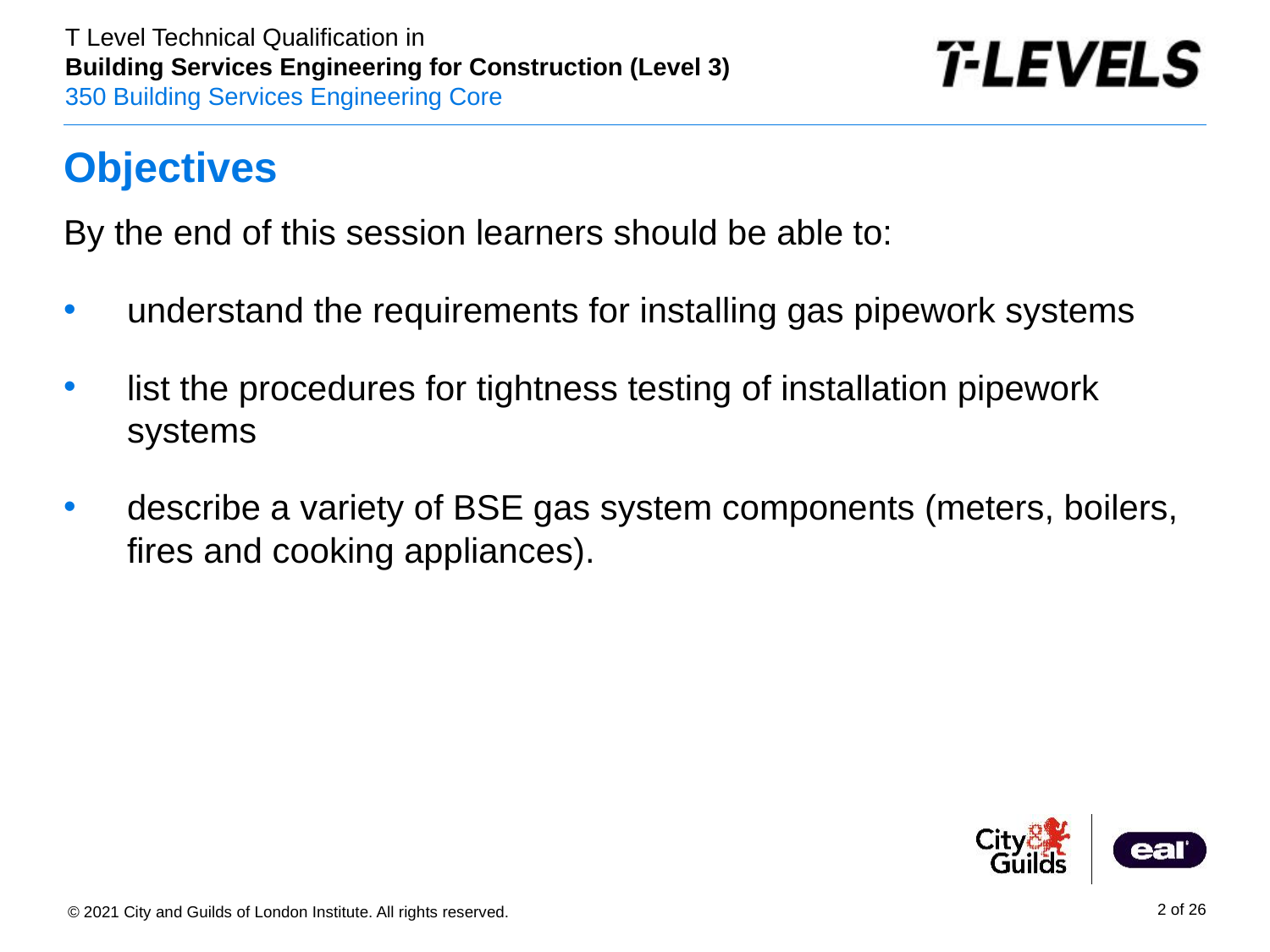

# Objectives
By the end of this session learners should be able to:
understand the requirements for installing gas pipework systems
list the procedures for tightness testing of installation pipework systems
describe a variety of BSE gas system components (meters, boilers, fires and cooking appliances).